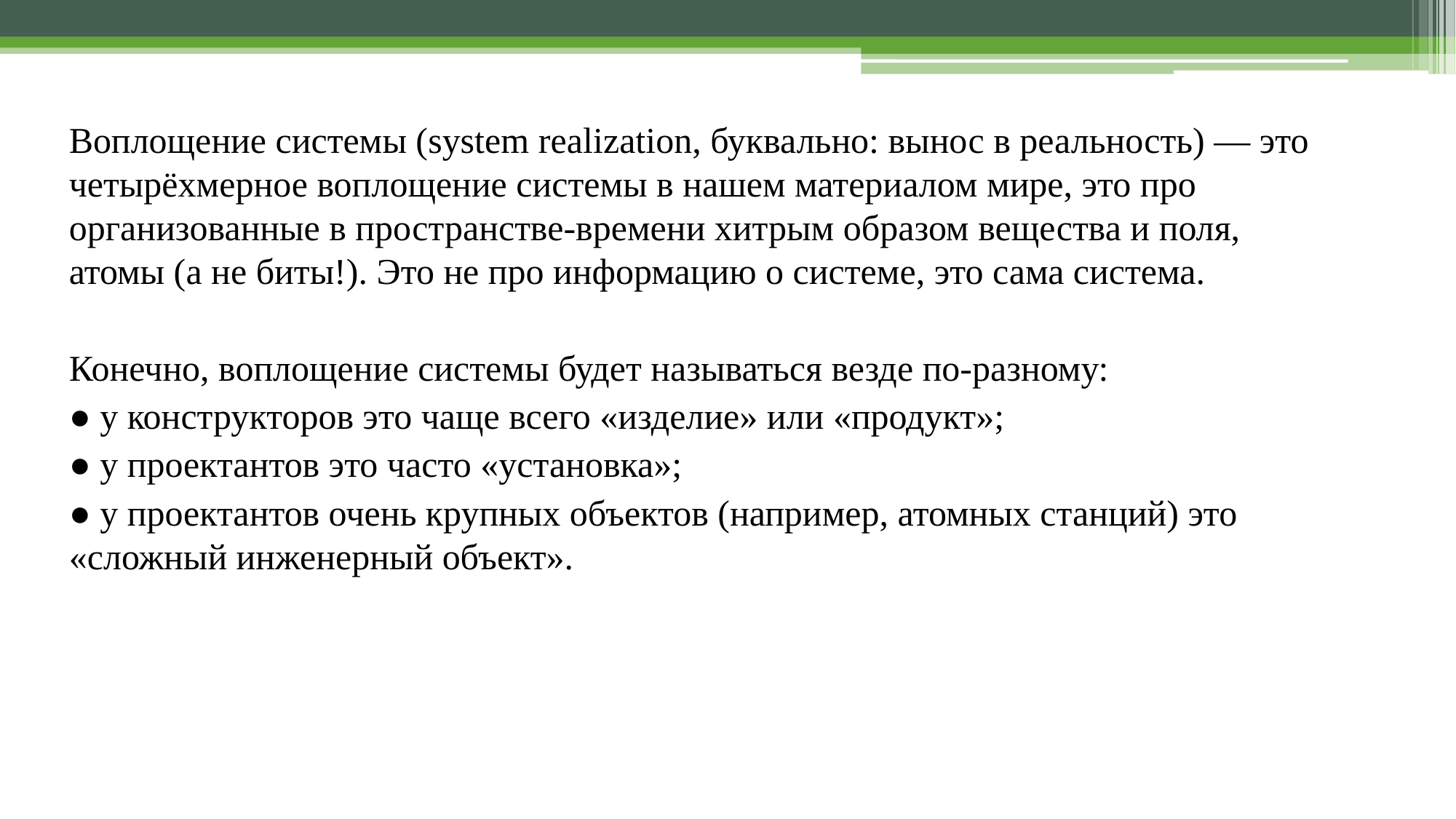

Воплощение системы (system realization, буквально: вынос в реальность) — это четырёхмерное воплощение системы в нашем материалом мире, это про организованные в пространстве-времени хитрым образом вещества и поля, атомы (а не биты!). Это не про информацию о системе, это сама система.

Конечно, воплощение системы будет называться везде по-разному:
● у конструкторов это чаще всего «изделие» или «продукт»;
● у проектантов это часто «установка»;
● у проектантов очень крупных объектов (например, атомных станций) это «сложный инженерный объект».